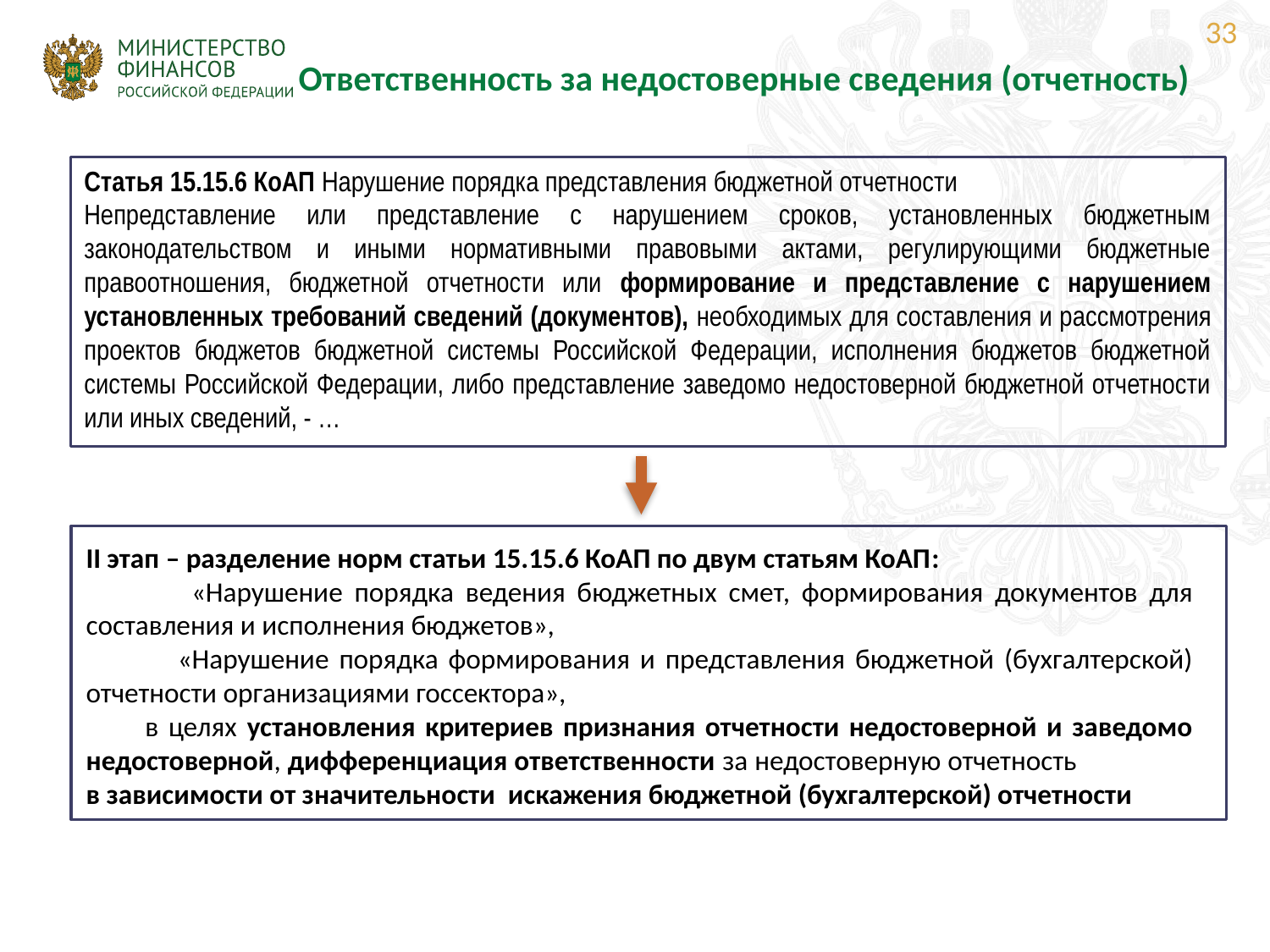

33
Ответственность за недостоверные сведения (отчетность)

Статья 15.15.6 КоАП Нарушение порядка представления бюджетной отчетности
Непредставление или представление с нарушением сроков, установленных бюджетным законодательством и иными нормативными правовыми актами, регулирующими бюджетные правоотношения, бюджетной отчетности или формирование и представление с нарушением установленных требований сведений (документов), необходимых для составления и рассмотрения проектов бюджетов бюджетной системы Российской Федерации, исполнения бюджетов бюджетной системы Российской Федерации, либо представление заведомо недостоверной бюджетной отчетности или иных сведений, - …

II этап – разделение норм статьи 15.15.6 КоАП по двум статьям КоАП:
         «Нарушение порядка ведения бюджетных смет, формирования документов для составления и исполнения бюджетов»,
         «Нарушение порядка формирования и представления бюджетной (бухгалтерской) отчетности организациями госсектора»,
      в целях установления критериев признания отчетности недостоверной и заведомо недостоверной, дифференциация ответственности за недостоверную отчетность                  в зависимости от значительности  искажения бюджетной (бухгалтерской) отчетности